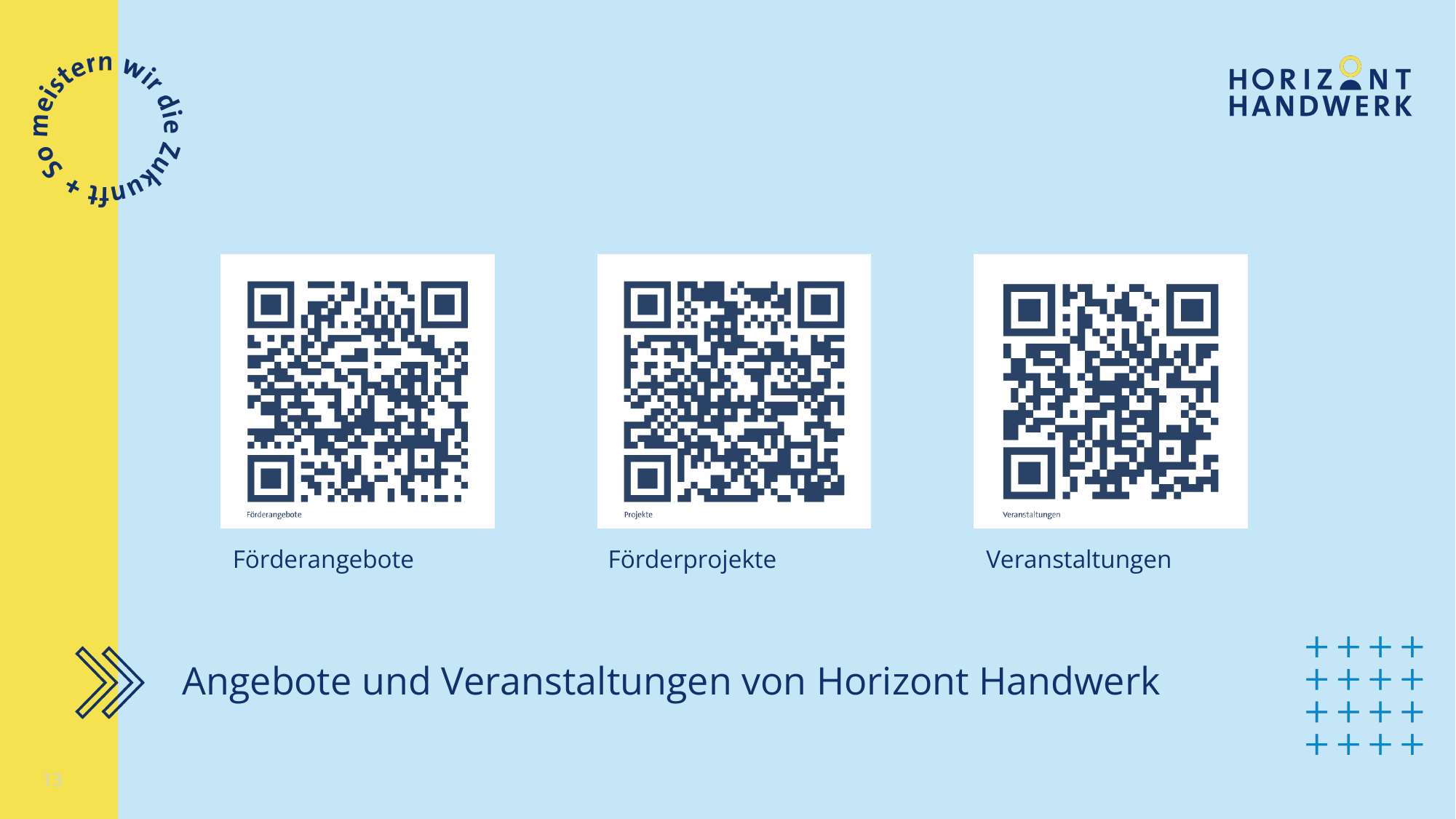

# Angebote und Veranstaltungen von Horizont Handwerk
13